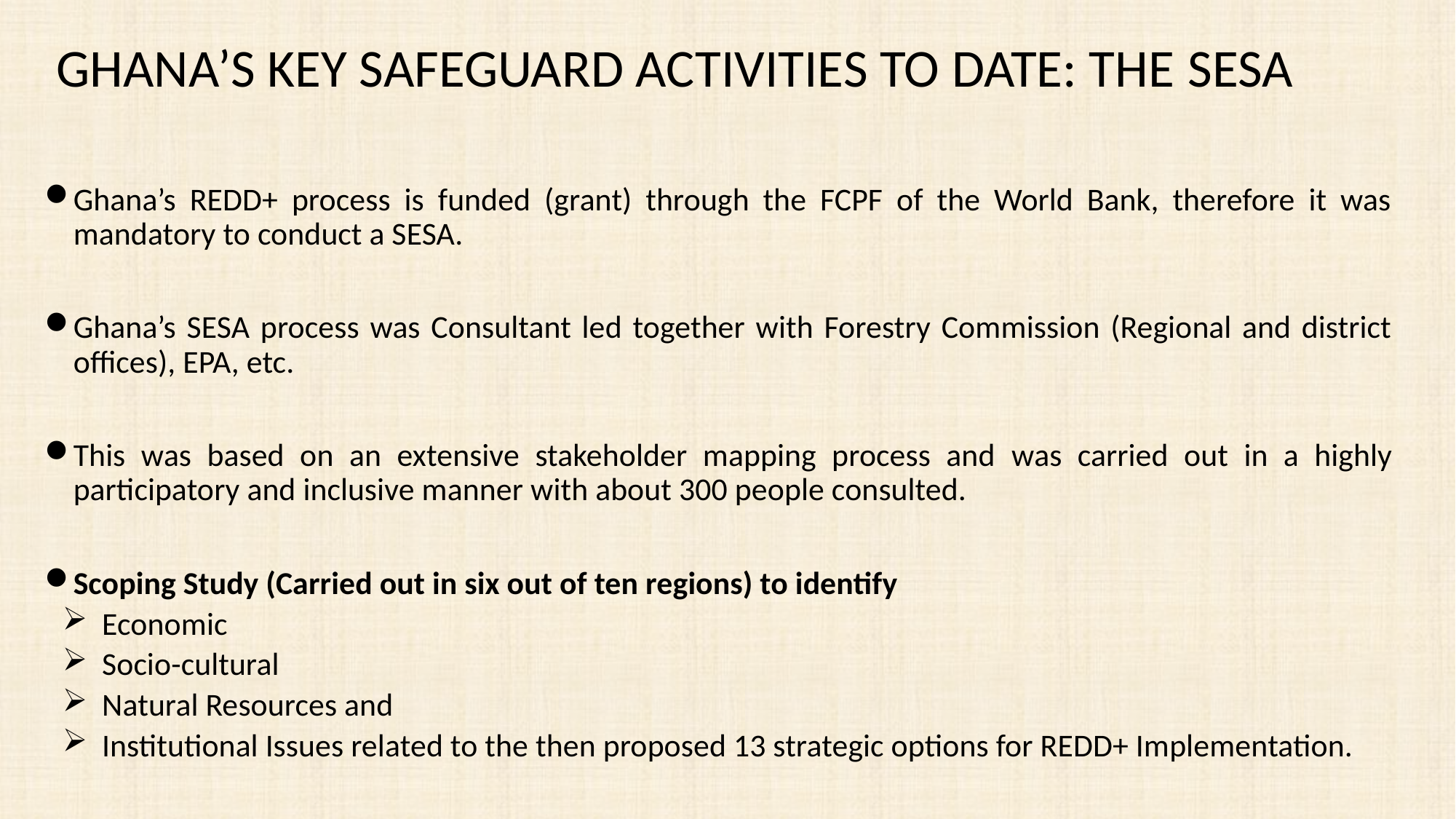

# GHANA’S KEY SAFEGUARD ACTIVITIES TO DATE: THE SESA
Ghana’s REDD+ process is funded (grant) through the FCPF of the World Bank, therefore it was mandatory to conduct a SESA.

Ghana’s SESA process was Consultant led together with Forestry Commission (Regional and district offices), EPA, etc.

This was based on an extensive stakeholder mapping process and was carried out in a highly participatory and inclusive manner with about 300 people consulted.

Scoping Study (Carried out in six out of ten regions) to identify
Economic
Socio-cultural
Natural Resources and
Institutional Issues related to the then proposed 13 strategic options for REDD+ Implementation.